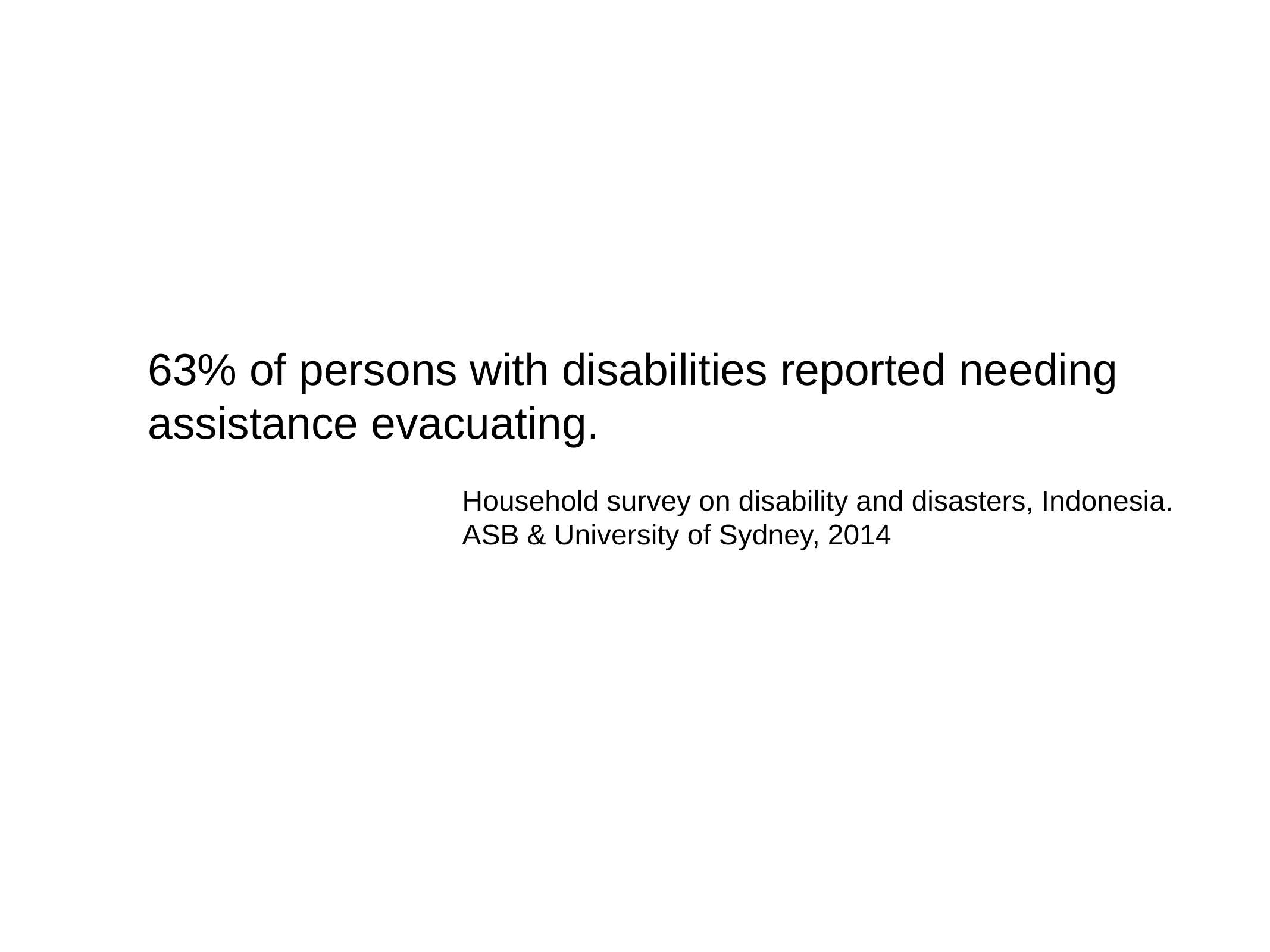

63% of persons with disabilities reported needing assistance evacuating.
Household survey on disability and disasters, Indonesia. ASB & University of Sydney, 2014